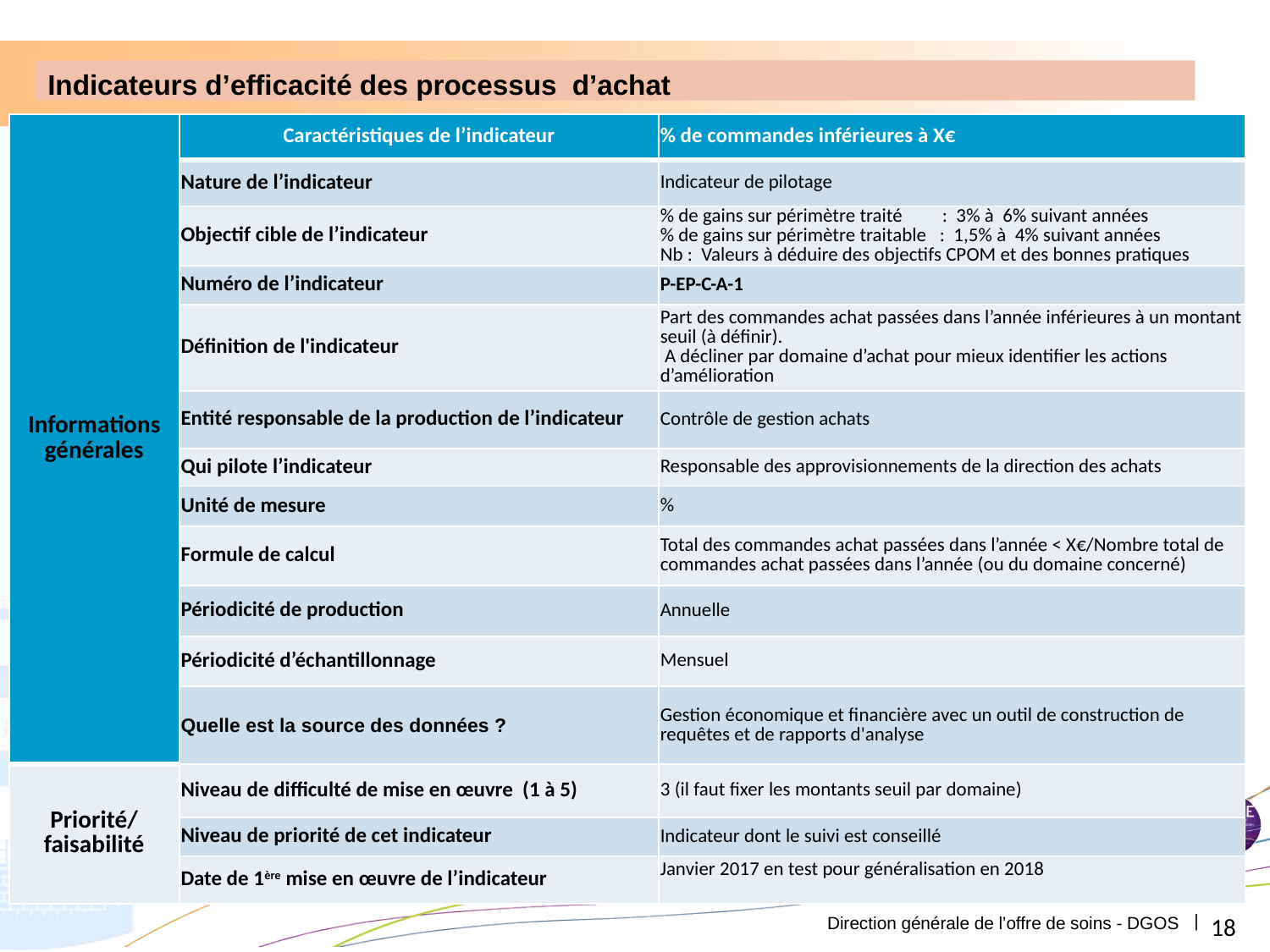

Indicateurs d’efficacité des processus  d’achat
| Informations générales | Caractéristiques de l’indicateur | % de commandes inférieures à X€ |
| --- | --- | --- |
|  | Nature de l’indicateur | Indicateur de pilotage |
|  | Objectif cible de l’indicateur | % de gains sur périmètre traité : 3% à 6% suivant années % de gains sur périmètre traitable : 1,5% à 4% suivant années Nb : Valeurs à déduire des objectifs CPOM et des bonnes pratiques |
|  | Numéro de l’indicateur | P-EP-C-A-1 |
|  | Définition de l'indicateur | Part des commandes achat passées dans l’année inférieures à un montant seuil (à définir). A décliner par domaine d’achat pour mieux identifier les actions d’amélioration |
|  | Entité responsable de la production de l’indicateur | Contrôle de gestion achats |
|  | Qui pilote l’indicateur | Responsable des approvisionnements de la direction des achats |
|  | Unité de mesure | % |
|  | Formule de calcul | Total des commandes achat passées dans l’année < X€/Nombre total de commandes achat passées dans l’année (ou du domaine concerné) |
|  | Périodicité de production | Annuelle |
|  | Périodicité d’échantillonnage | Mensuel |
|  | Quelle est la source des données ? | Gestion économique et financière avec un outil de construction de requêtes et de rapports d'analyse |
| Priorité/ faisabilité | Niveau de difficulté de mise en œuvre (1 à 5) | 3 (il faut fixer les montants seuil par domaine) |
|  | Niveau de priorité de cet indicateur | Indicateur dont le suivi est conseillé |
|  | Date de 1ère mise en œuvre de l’indicateur | Janvier 2017 en test pour généralisation en 2018 |
18